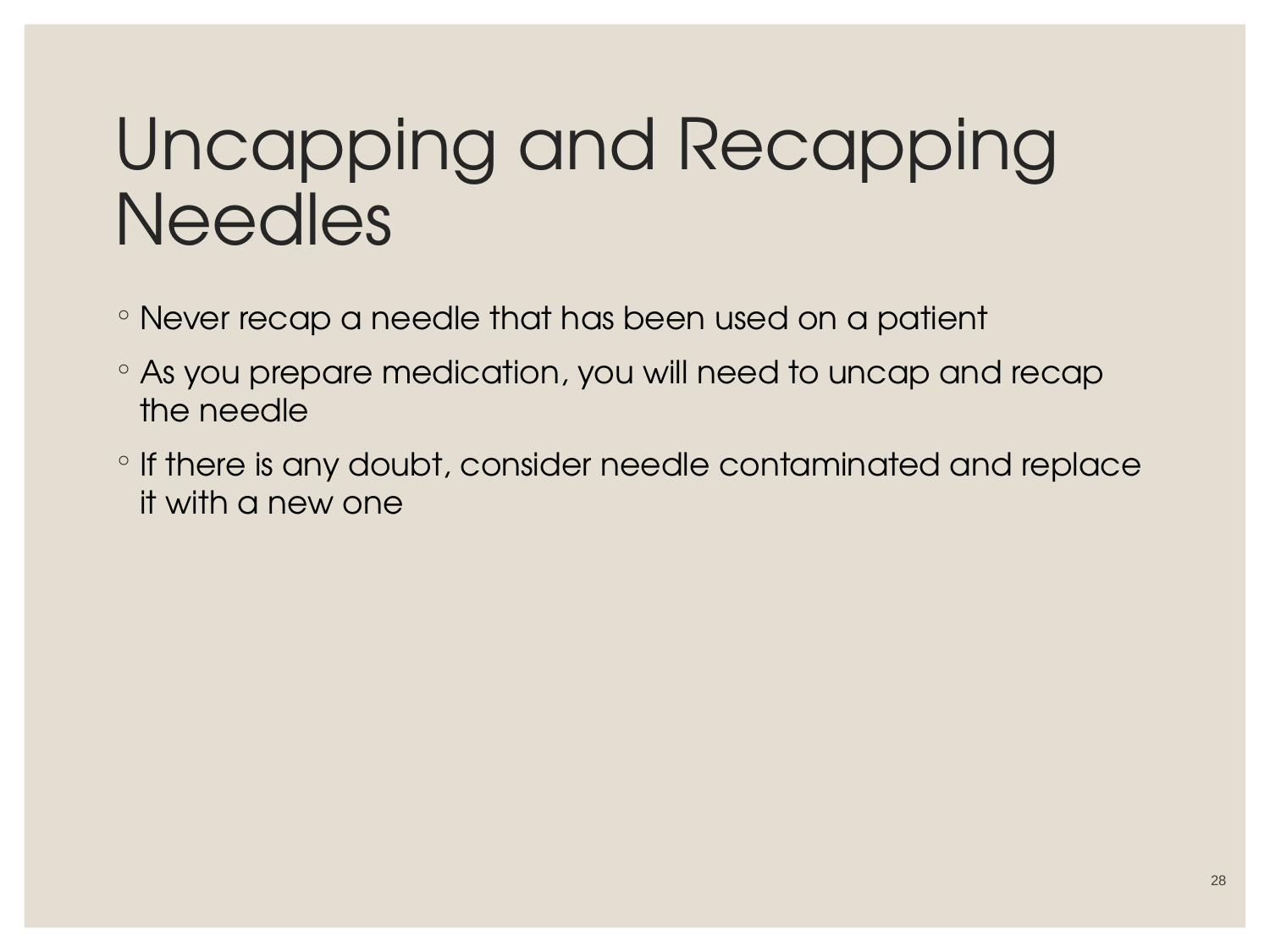

# Uncapping and Recapping Needles
Never recap a needle that has been used on a patient
As you prepare medication, you will need to uncap and recap the needle
If there is any doubt, consider needle contaminated and replace it with a new one
 28